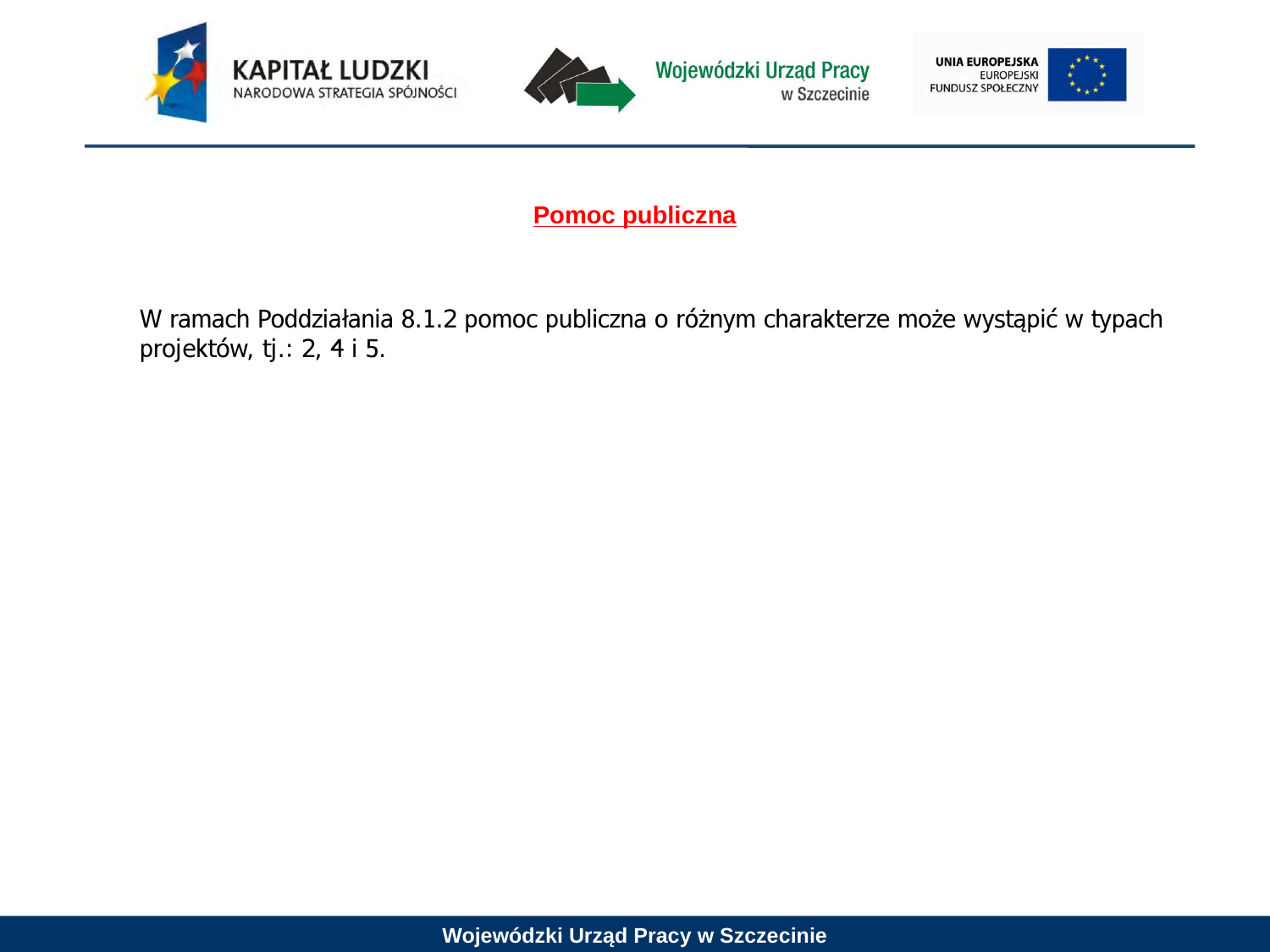

Pomoc publiczna

	W ramach Poddziałania 8.1.2 pomoc publiczna o różnym charakterze może wystąpić w typach projektów, tj.: 2, 4 i 5.